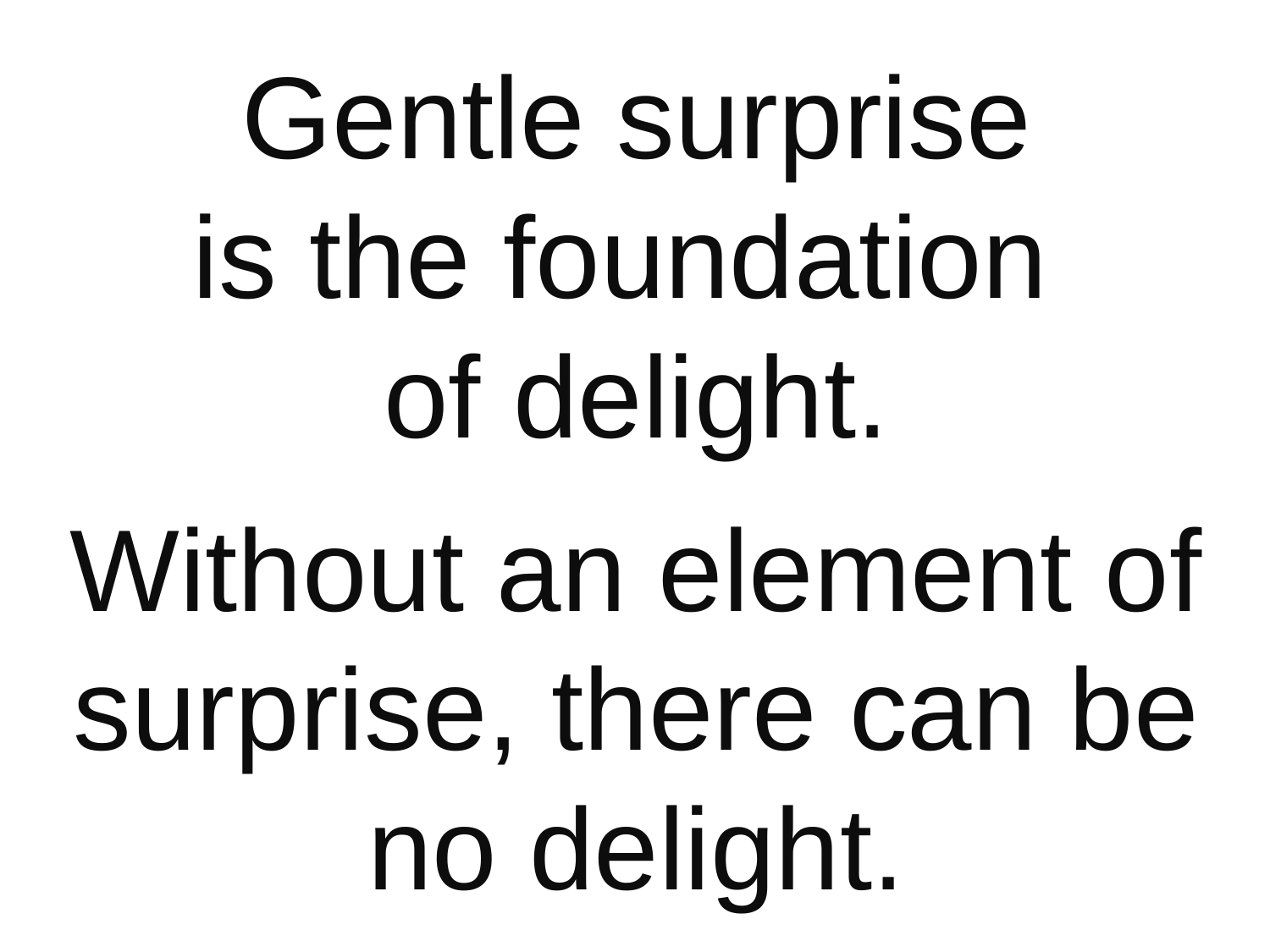

Gentle surprise
is the foundation
of delight.

Without an element of surprise, there can be no delight.